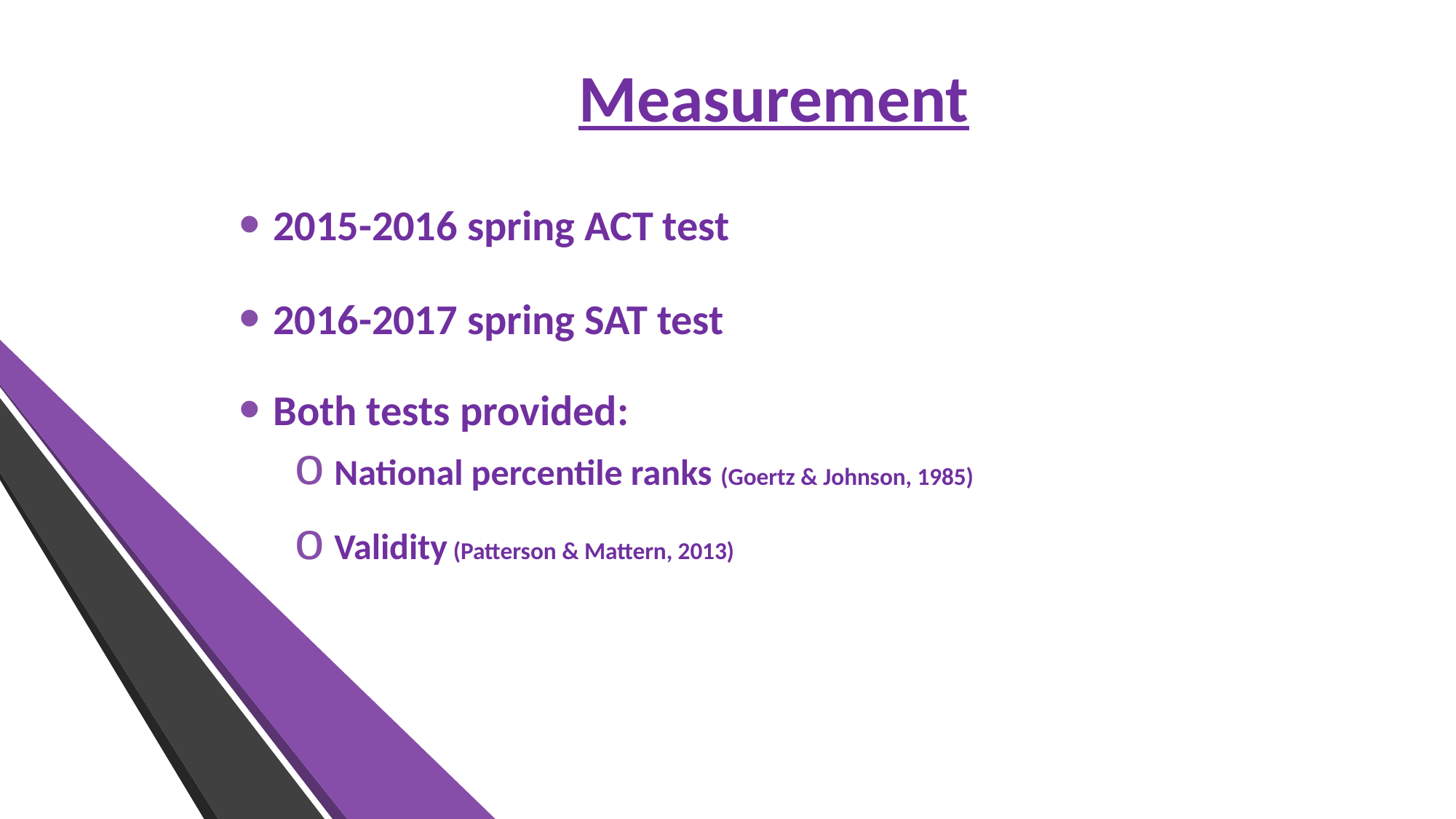

# Measurement
2015-2016 spring ACT test
2016-2017 spring SAT test
Both tests provided:
National percentile ranks (Goertz & Johnson, 1985)
Validity (Patterson & Mattern, 2013)